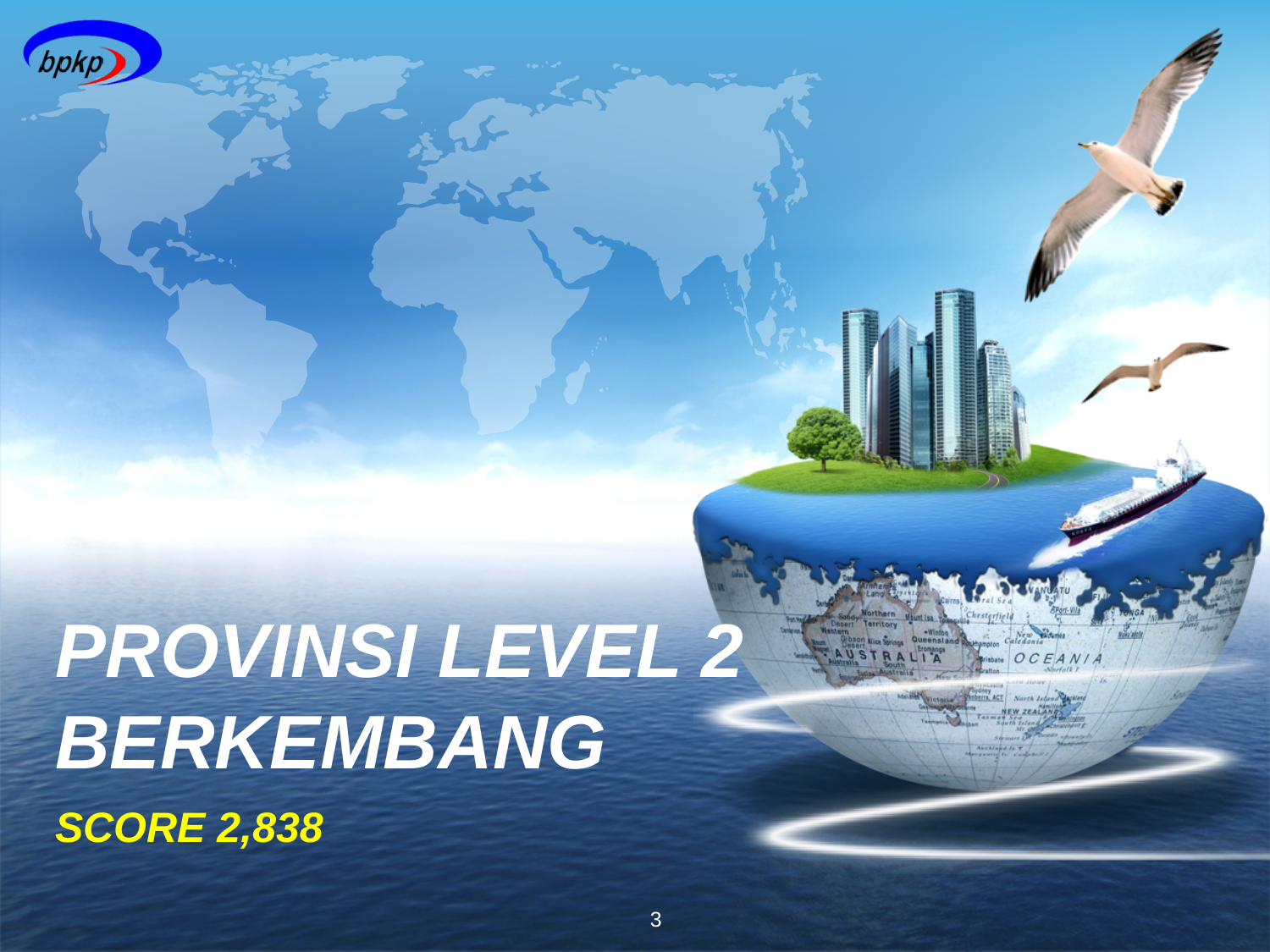

# PROVINSI LEVEL 2 BERKEMBANG
SCORE 2,838
3